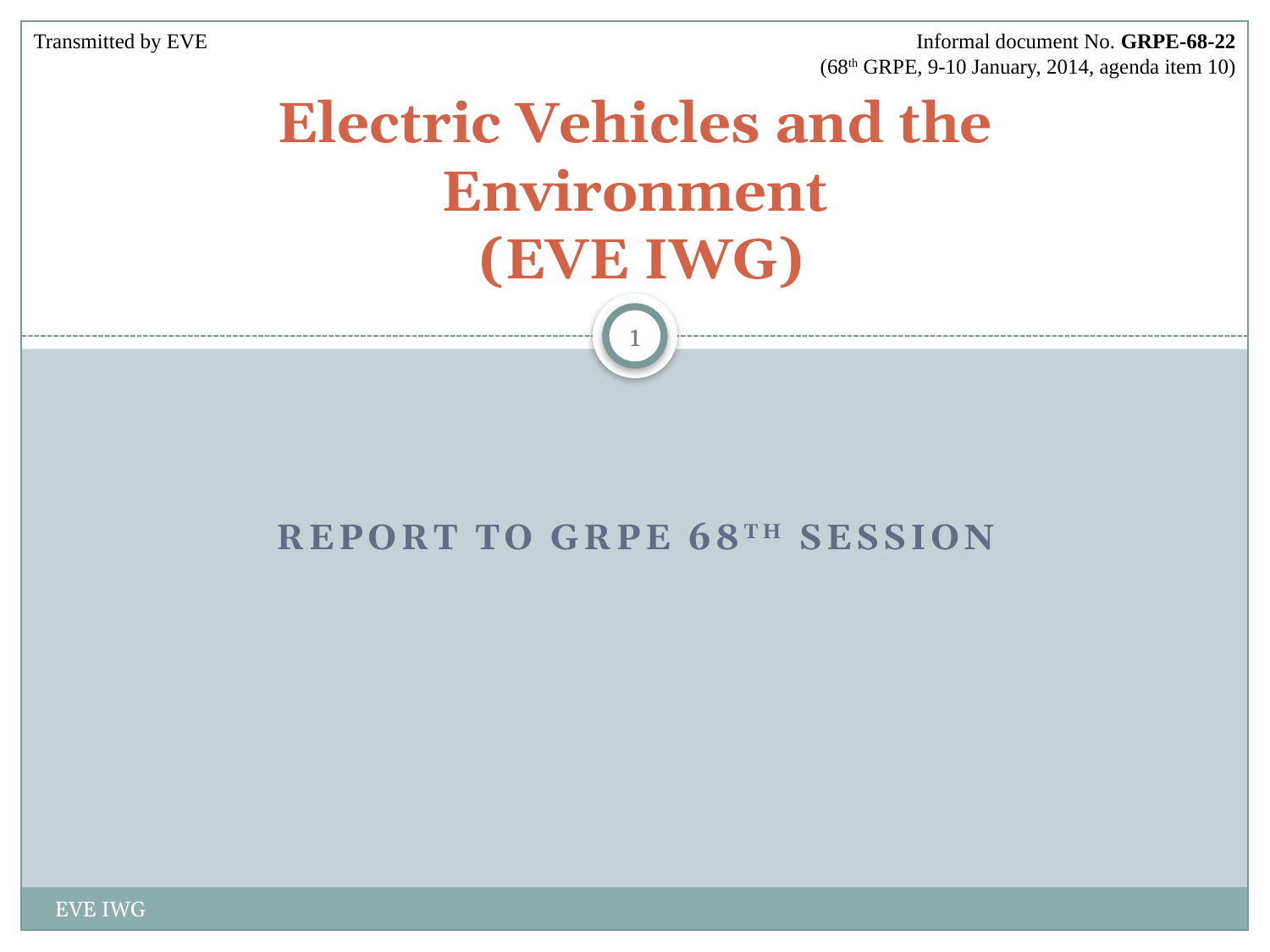

Transmitted by EVE
Informal document No. GRPE-68-22
(68th GRPE, 9-10 January, 2014, agenda item 10)
# Electric Vehicles and the Environment (EVE IWG)
1
Report to GRPE 68th Session
EVE IWG